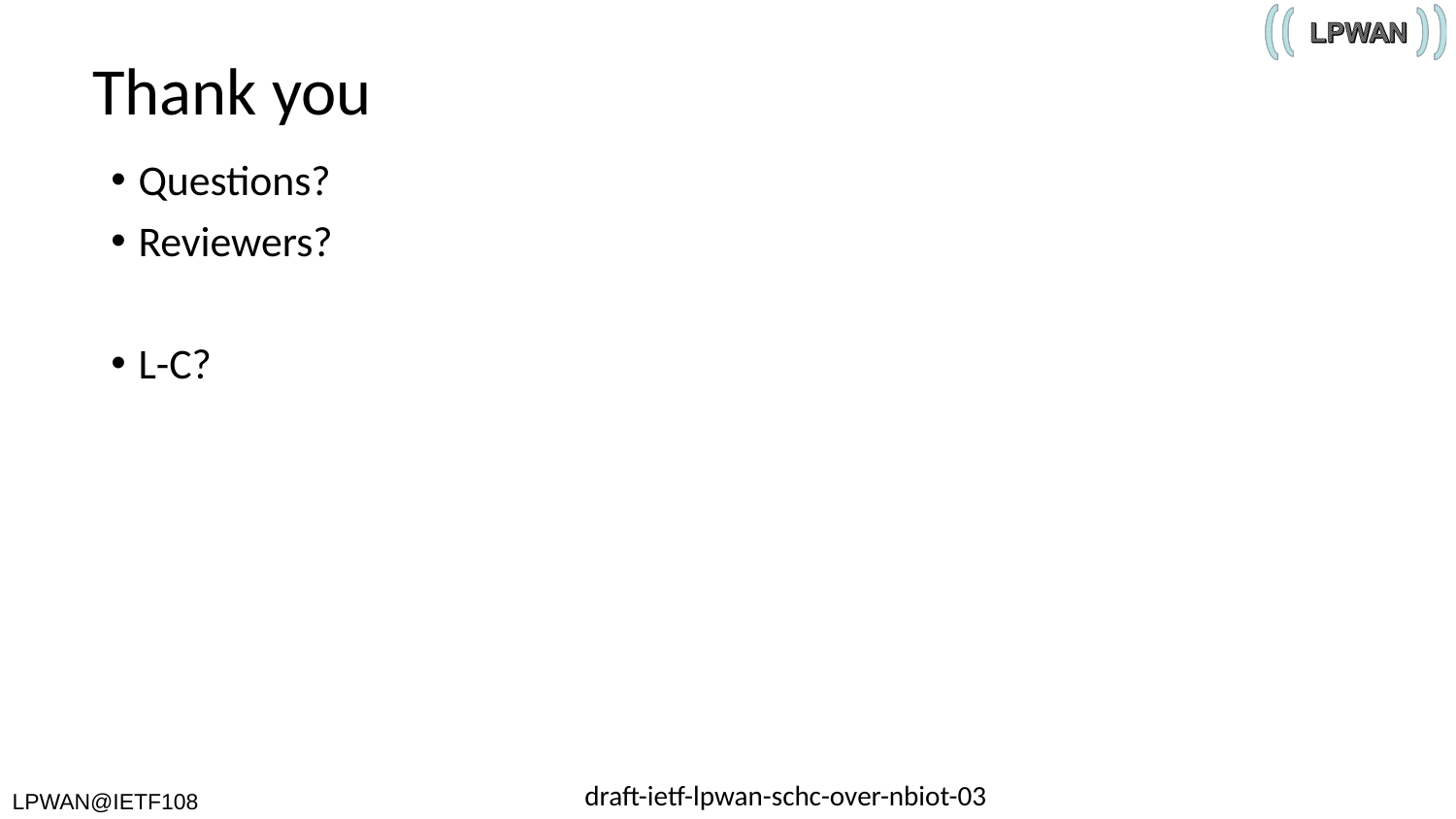

# Thank you
Questions?
Reviewers?

L-C?

draft-ietf-lpwan-schc-over-nbiot-03